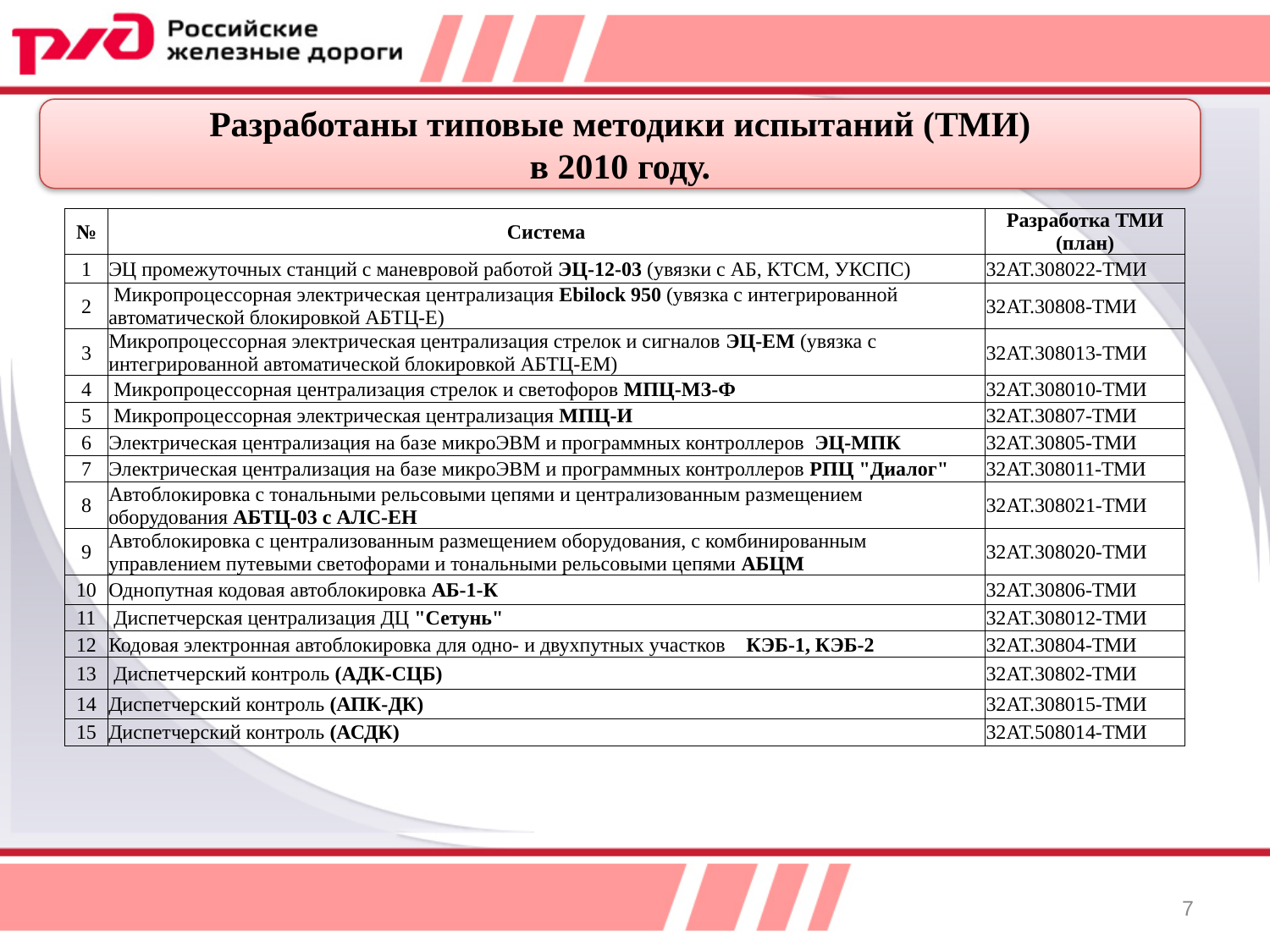

Разработаны типовые методики испытаний (ТМИ)
в 2010 году.
| № | Система | Разработка ТМИ (план) |
| --- | --- | --- |
| 1 | ЭЦ промежуточных станций с маневровой работой ЭЦ-12-03 (увязки с АБ, КТСМ, УКСПС) | 32АТ.308022-ТМИ |
| 2 | Микропроцессорная электрическая централизация Ebilock 950 (увязка с интегрированной автоматической блокировкой АБТЦ-Е) | 32АТ.30808-ТМИ |
| 3 | Микропроцессорная электрическая централизация стрелок и сигналов ЭЦ-ЕМ (увязка с интегрированной автоматической блокировкой АБТЦ-ЕМ) | 32АТ.308013-ТМИ |
| 4 | Микропроцессорная централизация стрелок и светофоров МПЦ-МЗ-Ф | 32АТ.308010-ТМИ |
| 5 | Микропроцессорная электрическая централизация МПЦ-И | 32АТ.30807-ТМИ |
| 6 | Электрическая централизация на базе микроЭВМ и программных контроллеров ЭЦ-МПК | 32АТ.30805-ТМИ |
| 7 | Электрическая централизация на базе микроЭВМ и программных контроллеров РПЦ "Диалог" | 32АТ.308011-ТМИ |
| 8 | Автоблокировка с тональными рельсовыми цепями и централизованным размещением оборудования АБТЦ-03 с АЛС-ЕН | 32АТ.308021-ТМИ |
| 9 | Автоблокировка с централизованным размещением оборудования, с комбинированным управлением путевыми светофорами и тональными рельсовыми цепями АБЦМ | 32АТ.308020-ТМИ |
| 10 | Однопутная кодовая автоблокировка АБ-1-К | 32АТ.30806-ТМИ |
| 11 | Диспетчерская централизация ДЦ "Сетунь" | 32АТ.308012-ТМИ |
| 12 | Кодовая электронная автоблокировка для одно- и двухпутных участков КЭБ-1, КЭБ-2 | 32АТ.30804-ТМИ |
| 13 | Диспетчерский контроль (АДК-СЦБ) | 32АТ.30802-ТМИ |
| 14 | Диспетчерский контроль (АПК-ДК) | 32АТ.308015-ТМИ |
| 15 | Диспетчерский контроль (АСДК) | 32АТ.508014-ТМИ |

7